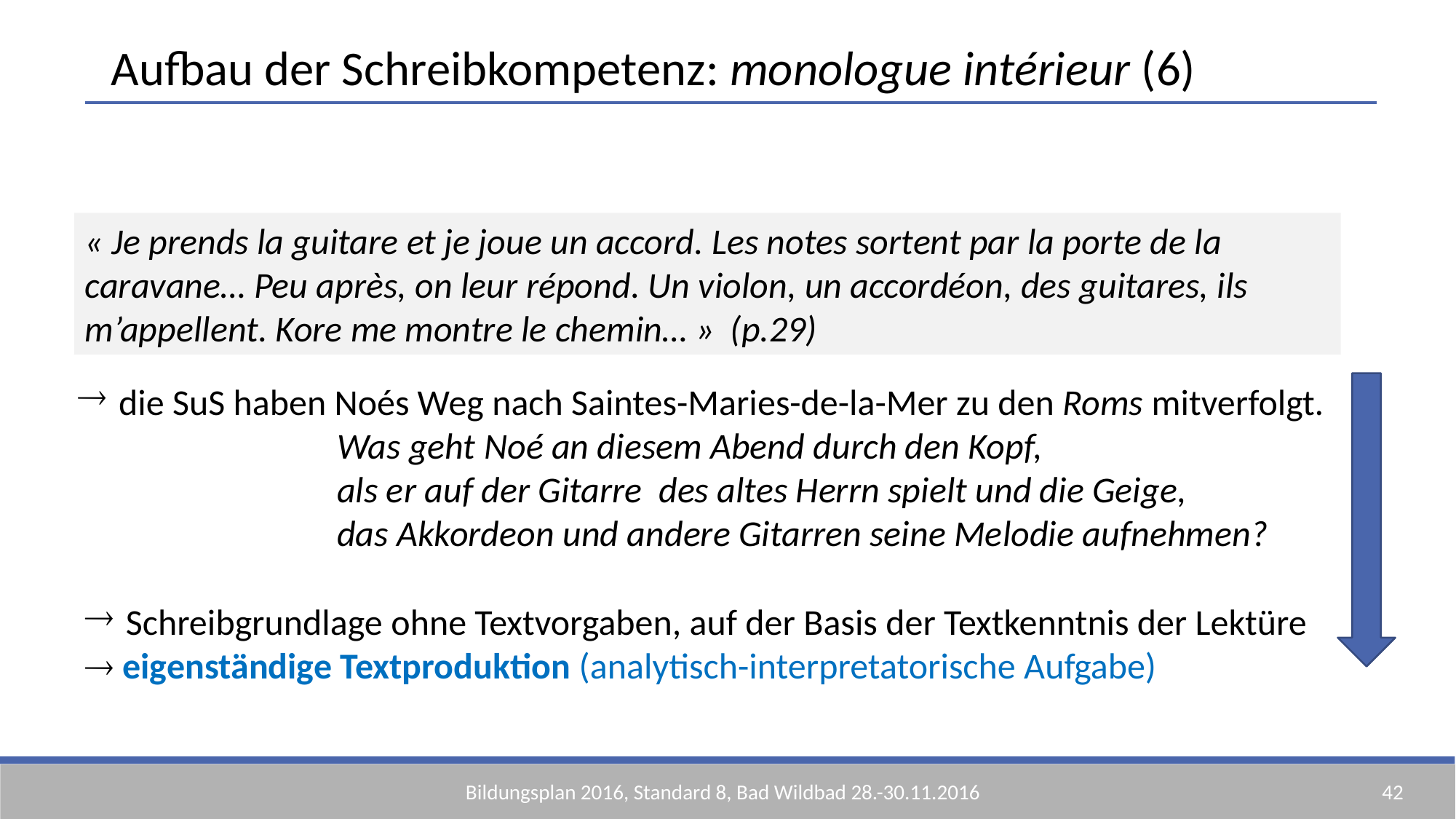

Aufbau der Schreibkompetenz: monologue intérieur (6)
« Je prends la guitare et je joue un accord. Les notes sortent par la porte de la caravane… Peu après, on leur répond. Un violon, un accordéon, des guitares, ils m’appellent. Kore me montre le chemin… »  (p.29)
die SuS haben Noés Weg nach Saintes-Maries-de-la-Mer zu den Roms mitverfolgt.		Was geht Noé an diesem Abend durch den Kopf,
		als er auf der Gitarre  des altes Herrn spielt und die Geige,
		das Akkordeon und andere Gitarren seine Melodie aufnehmen?

Schreibgrundlage ohne Textvorgaben, auf der Basis der Textkenntnis der Lektüre
→ eigenständige Textproduktion (analytisch-interpretatorische Aufgabe)